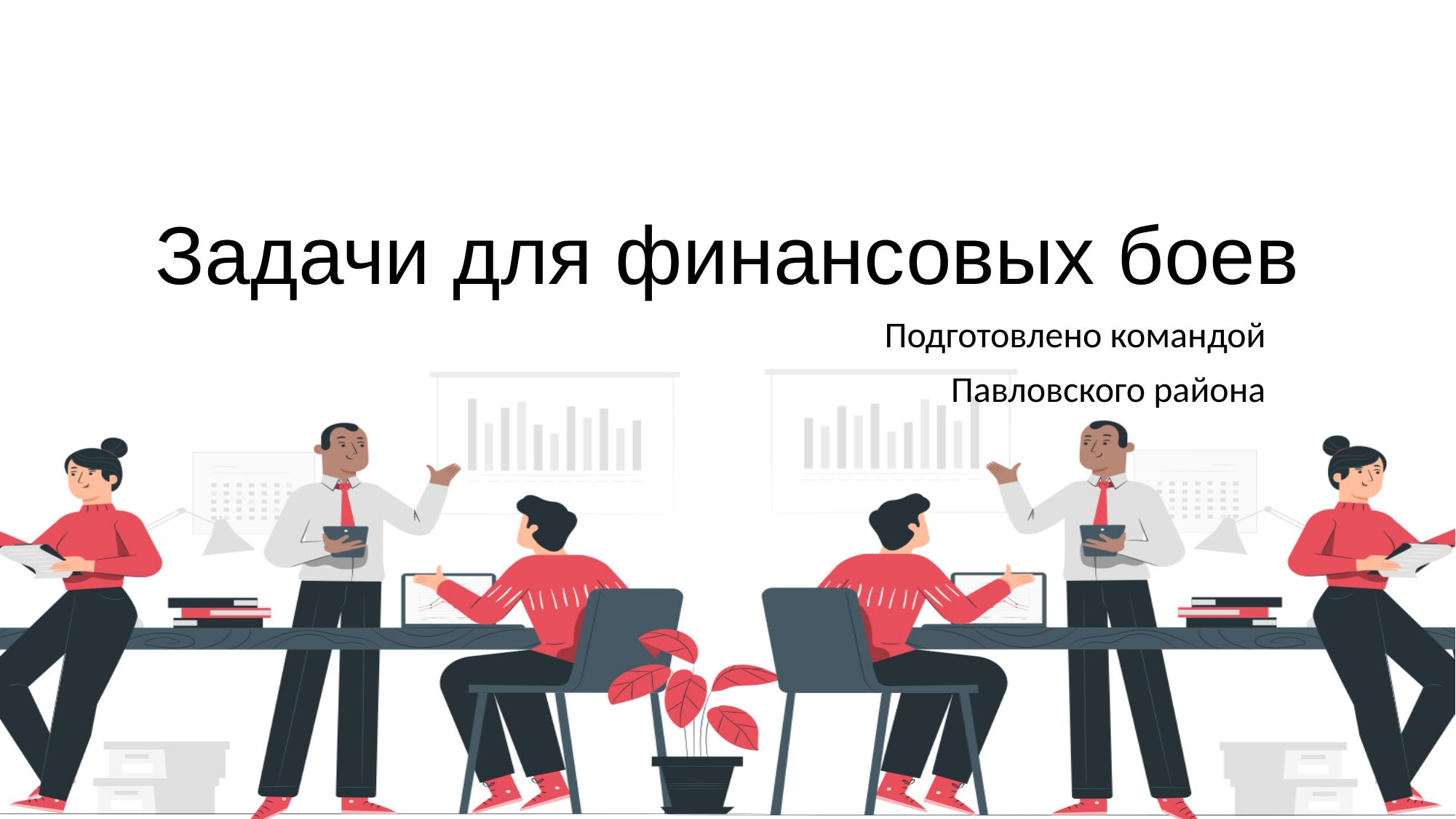

# Задачи для финансовых боев
Подготовлено командой
 Павловского района